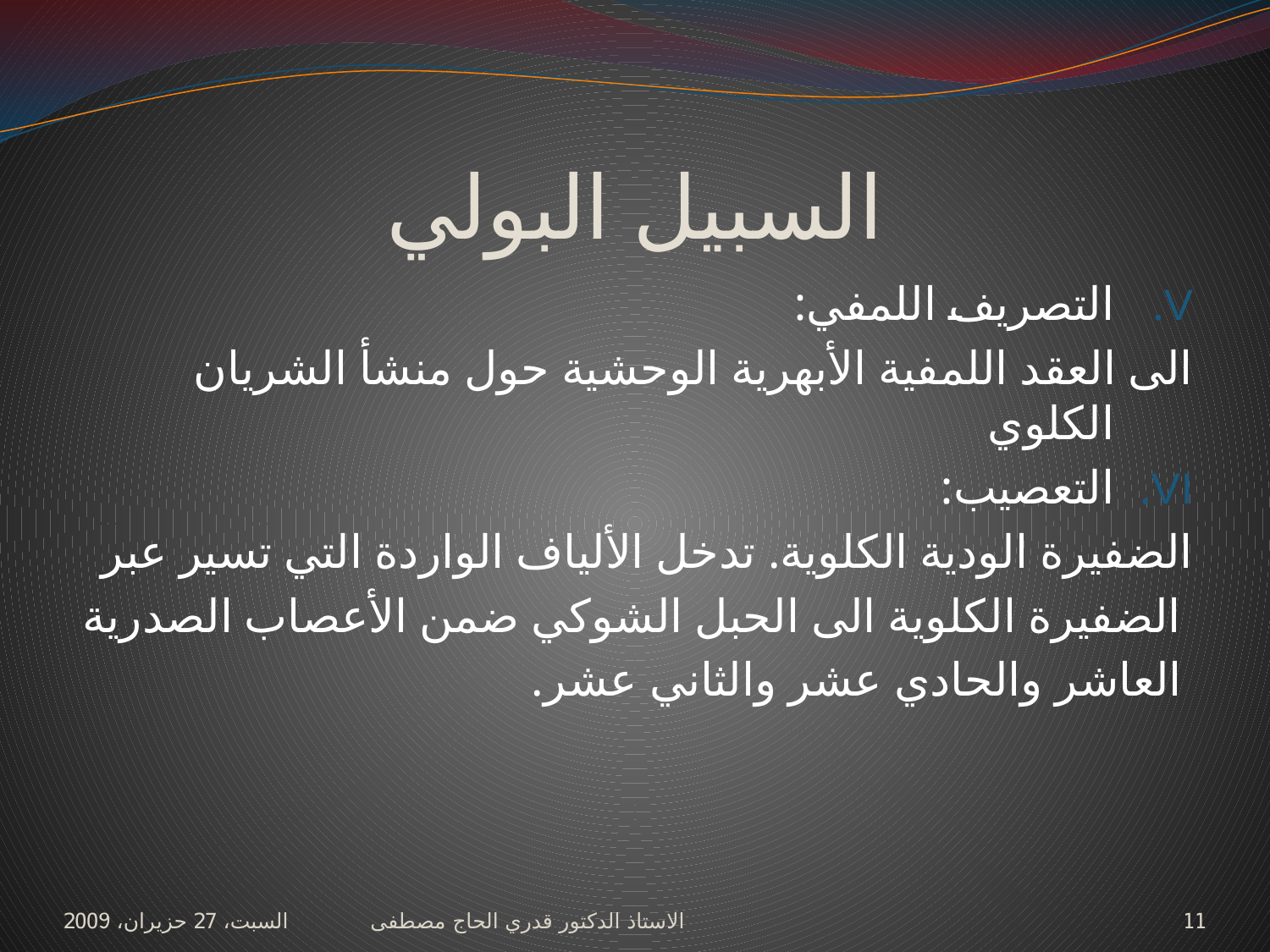

# السبيل البولي
التصريف اللمفي:
الى العقد اللمفية الأبهرية الوحشية حول منشأ الشريان الكلوي
التعصيب:
الضفيرة الودية الكلوية. تدخل الألياف الواردة التي تسير عبر
 الضفيرة الكلوية الى الحبل الشوكي ضمن الأعصاب الصدرية
 العاشر والحادي عشر والثاني عشر.
السبت، 27 حزيران، 2009
الاستاذ الدكتور قدري الحاج مصطفى
11